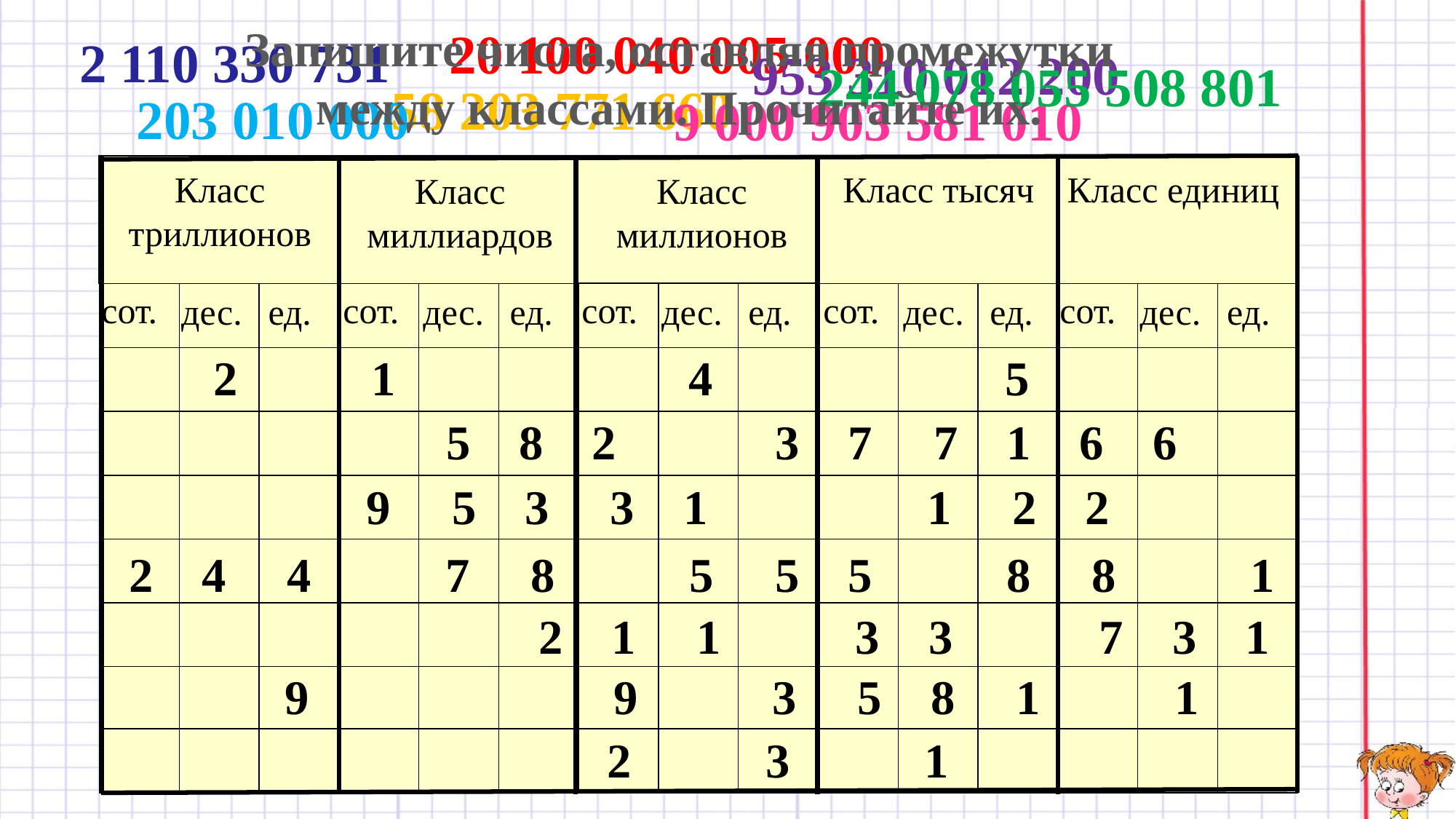

Запишите числа, оставляя промежутки между классами. Прочитайте их.
20 100 040 005 000
2 110 330 731
953 310 012 200
244 078 055 508 801
58 203 771 660
 203 010 000
9 000 903 581 010

Класс триллионов
Класс тысяч
Класс единиц
Класс миллиардов
Класс миллионов
сот.
сот.
сот.
сот.
сот.

дес.

ед.

дес.

ед.

дес.

ед.

дес.

ед.

дес.

ед.

  2           1                        4                        5

5    8    2             3    7     7    1    6    6
9     5    3     3    1                  1     2    2
 2    4     4           7     8           5     5    5           8     8           1
                            2    1     1           3    3            7    3    1
            9                         9           3     5    8     1           1
                                  2           3           1